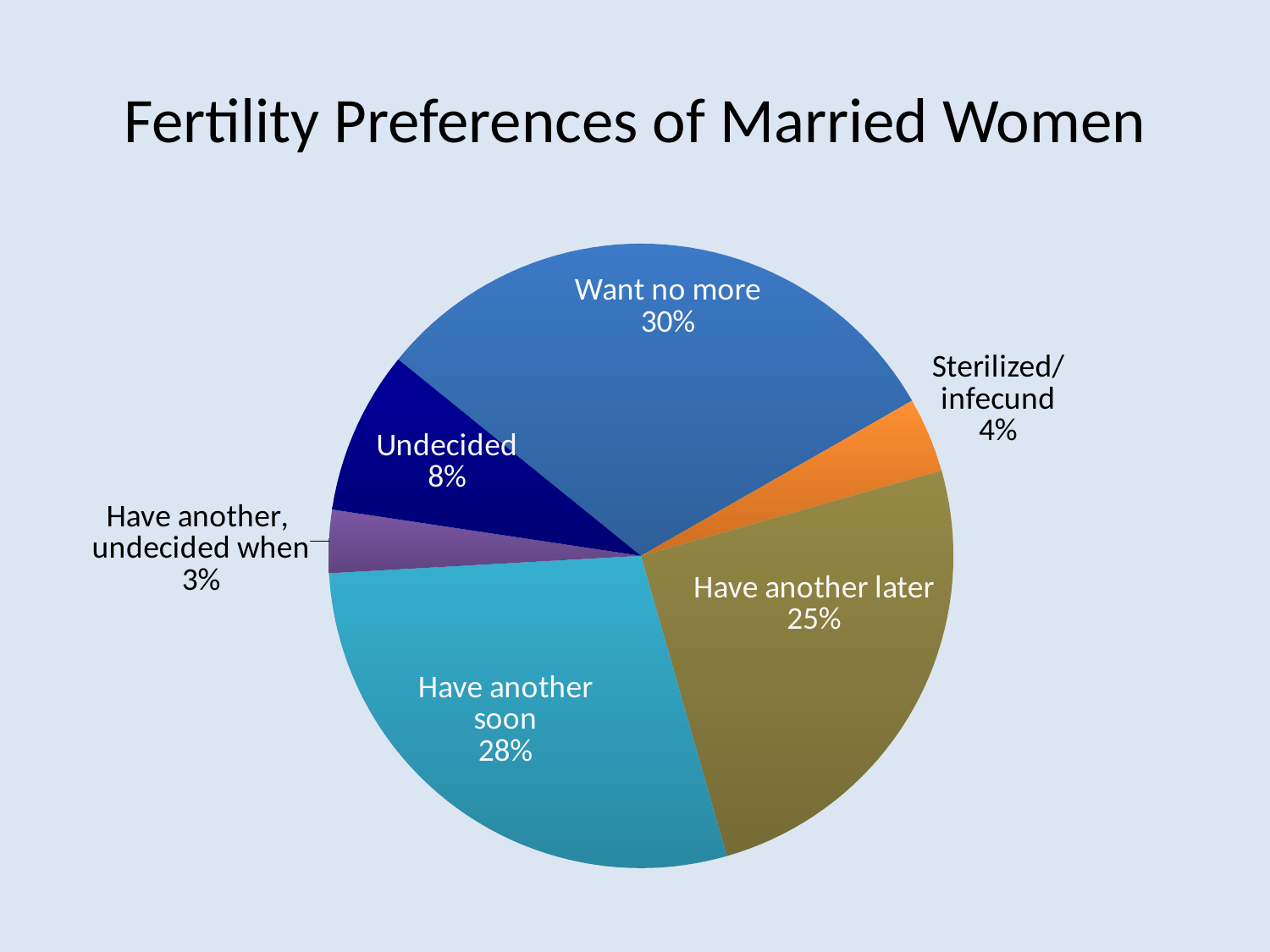

# Fertility Preferences of Married Women

### Chart

| Category | Column1 |
|---|---|
| Want no more | 30.3 |
| Sterilized/infecund | 3.8 |
| Have another later | 24.5 |
| Have another soon | 28.0 |
| Have another, undecided when | 3.2 |
| Undecided | 8.3 |